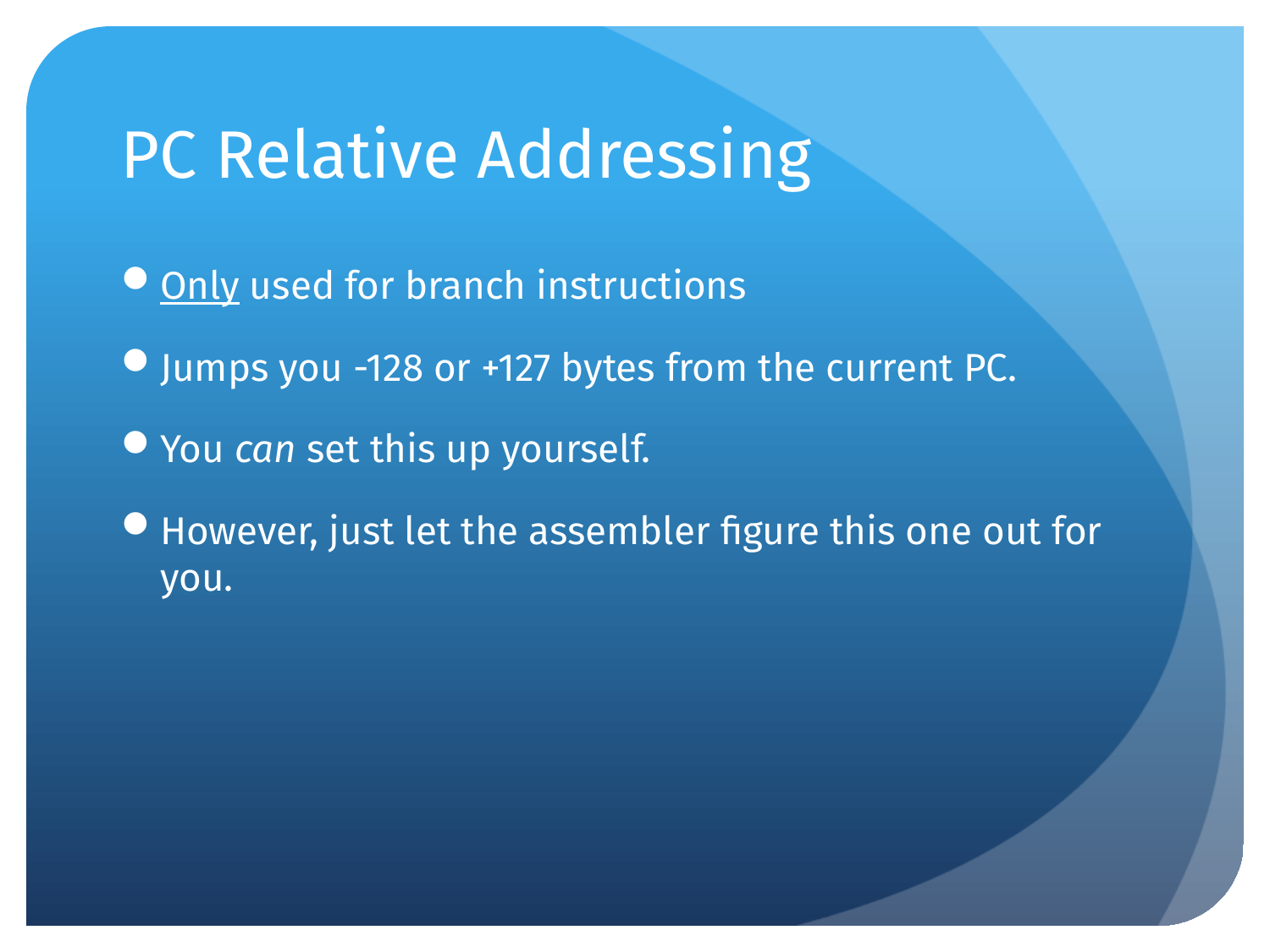

# PC Relative Addressing
Only used for branch instructions
Jumps you -128 or +127 bytes from the current PC.
You can set this up yourself.
However, just let the assembler figure this one out for you.